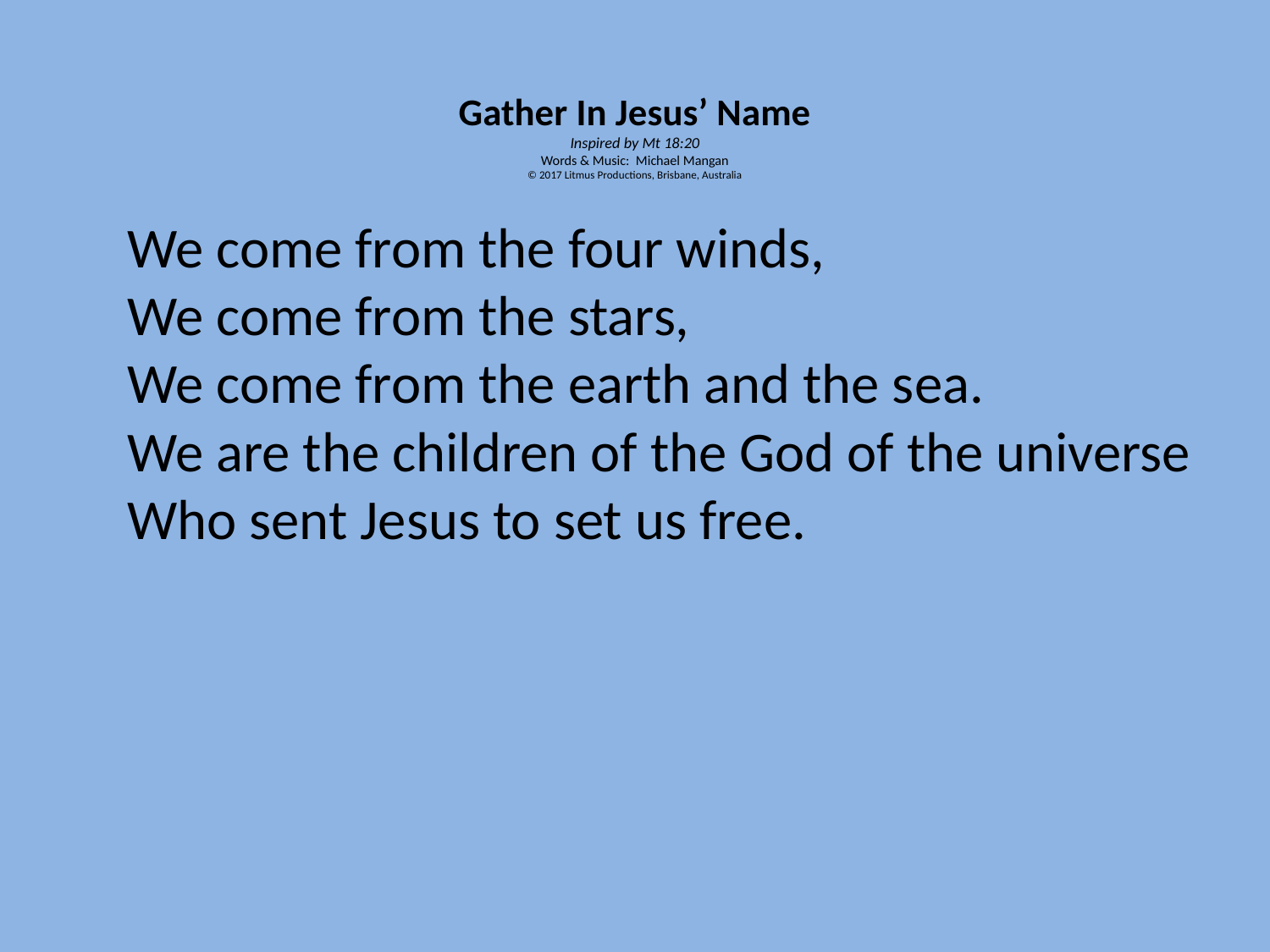

# Gather In Jesus’ Name Inspired by Mt 18:20 Words & Music:  Michael Mangan © 2017 Litmus Productions, Brisbane, Australia
We come from the four winds,
We come from the stars,
We come from the earth and the sea.
We are the children of the God of the universe
Who sent Jesus to set us free.